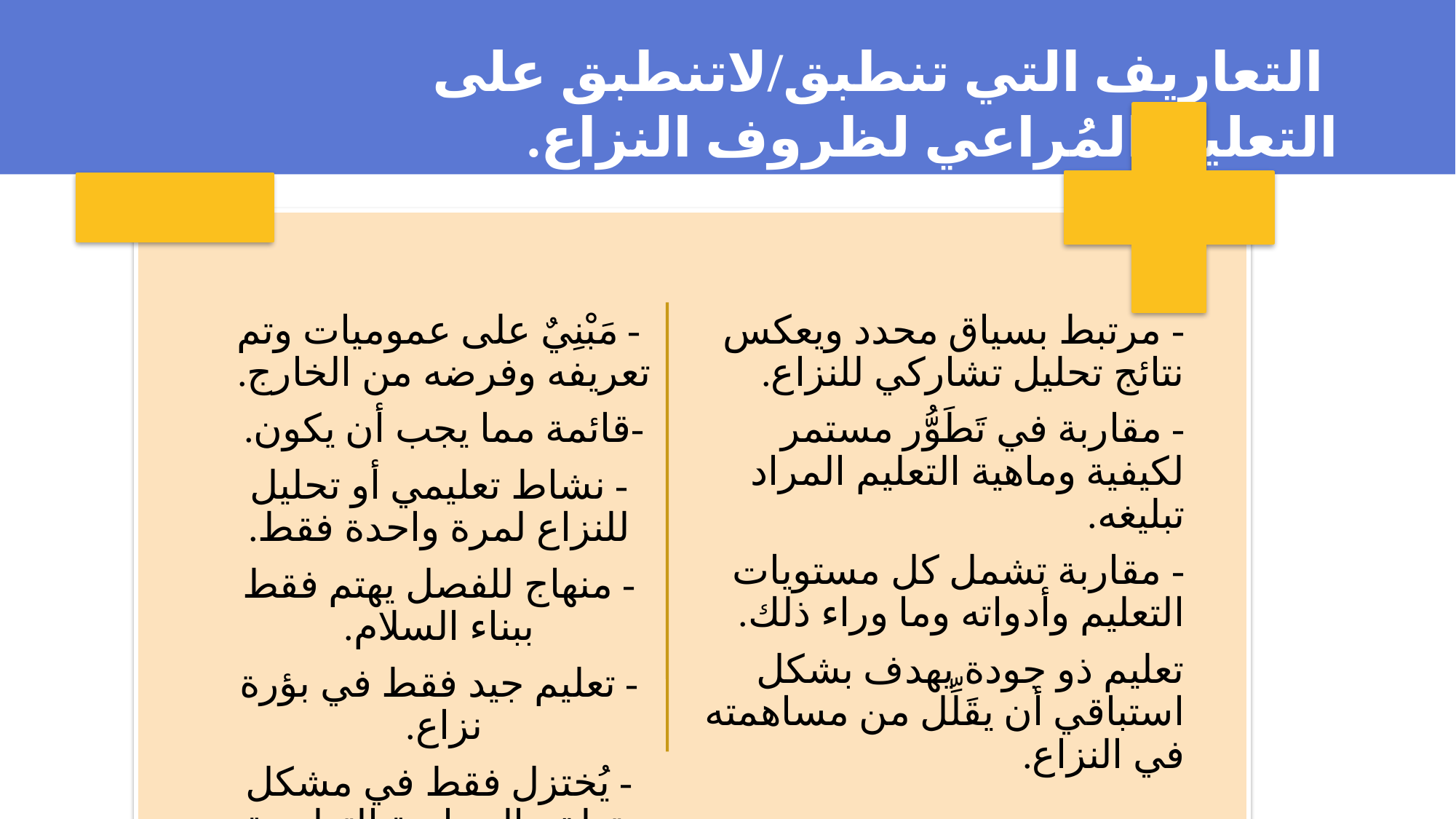

- مَبْنِيٌ على عموميات وتم تعريفه وفرضه من الخارج.
-قائمة مما يجب أن يكون.
- نشاط تعليمي أو تحليل للنزاع لمرة واحدة فقط.
- منهاج للفصل يهتم فقط ببناء السلام.
- تعليم جيد فقط في بؤرة نزاع.
- يُختزل فقط في مشكل يتعلق بالسياسة التعليمية للبلد.
- مرتبط بسياق محدد ويعكس نتائج تحليل تشاركي للنزاع.
- مقاربة في تَطَوُّر مستمر لكيفية وماهية التعليم المراد تبليغه.
- مقاربة تشمل كل مستويات التعليم وأدواته وما وراء ذلك.
تعليم ذو جودة يهدف بشكل استباقي أن يقَلِّل من مساهمته في النزاع.
 التعاريف التي تنطبق/لاتنطبق على التعليم المُراعي لظروف النزاع.